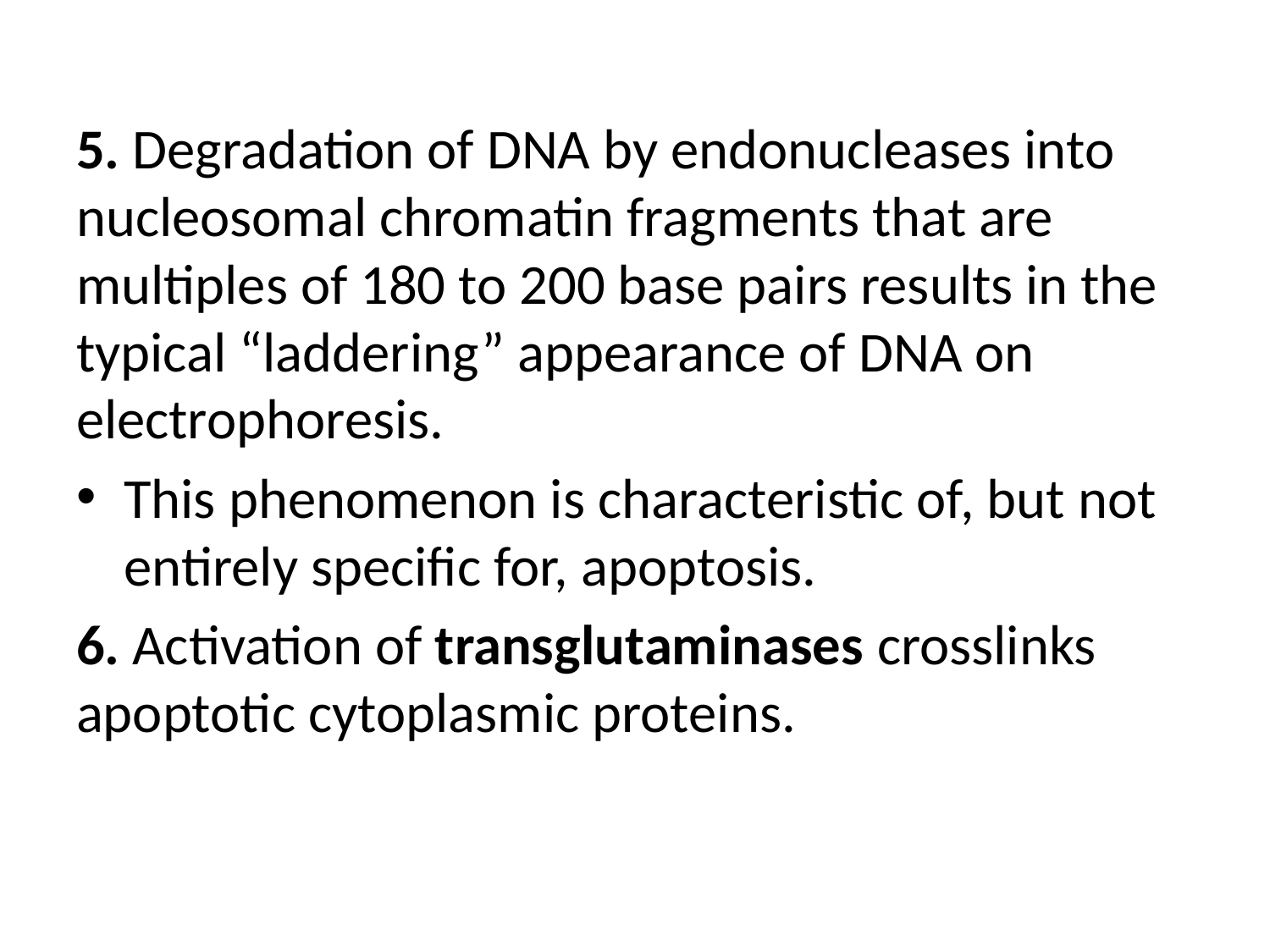

5. Degradation of DNA by endonucleases into nucleosomal chromatin fragments that are multiples of 180 to 200 base pairs results in the typical “laddering” appearance of DNA on electrophoresis.
This phenomenon is characteristic of, but not entirely specific for, apoptosis.
6. Activation of transglutaminases crosslinks apoptotic cytoplasmic proteins.